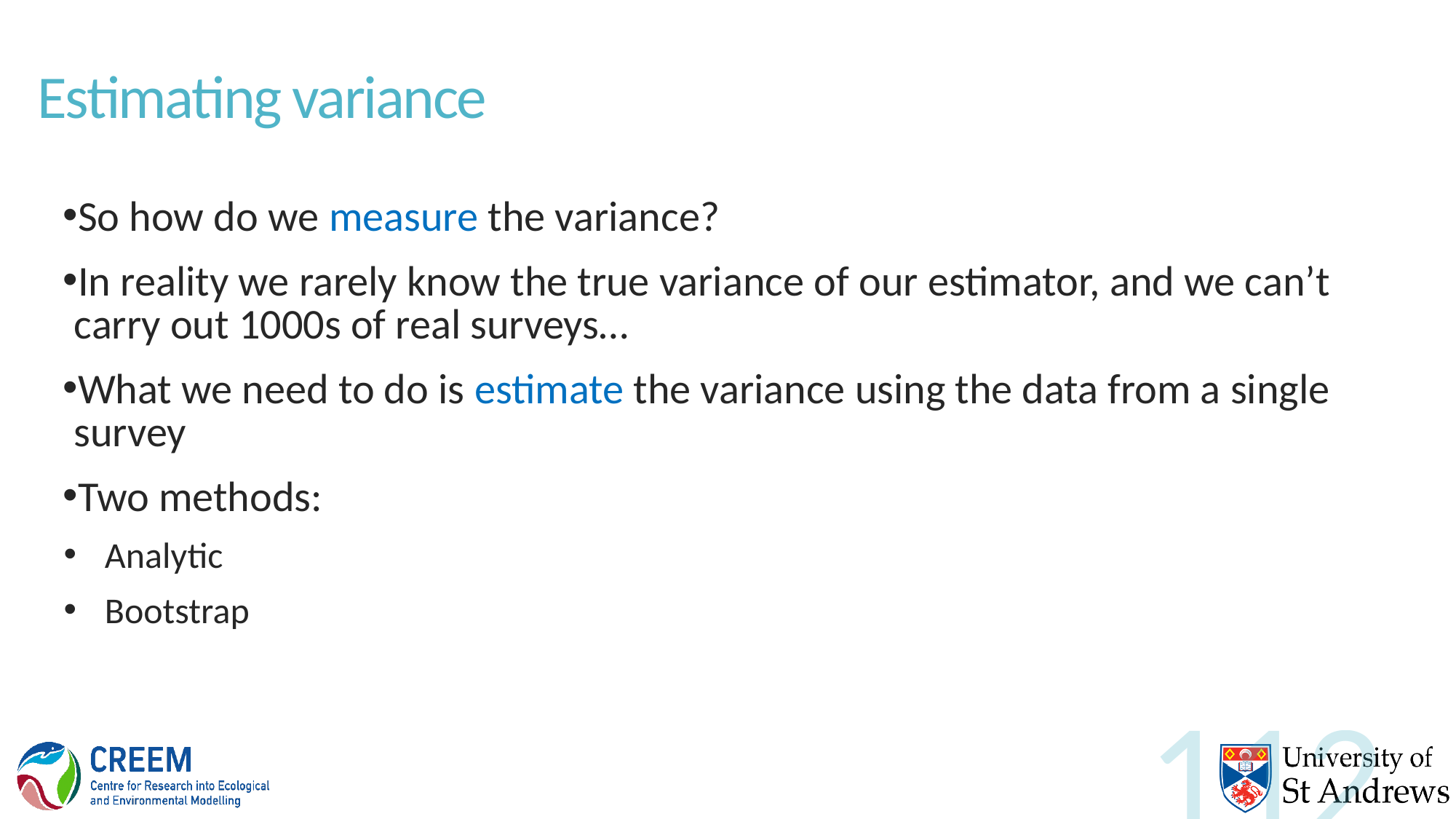

# Estimating variance
So how do we measure the variance?
In reality we rarely know the true variance of our estimator, and we can’t carry out 1000s of real surveys…
What we need to do is estimate the variance using the data from a single survey
Two methods:
Analytic
Bootstrap
112